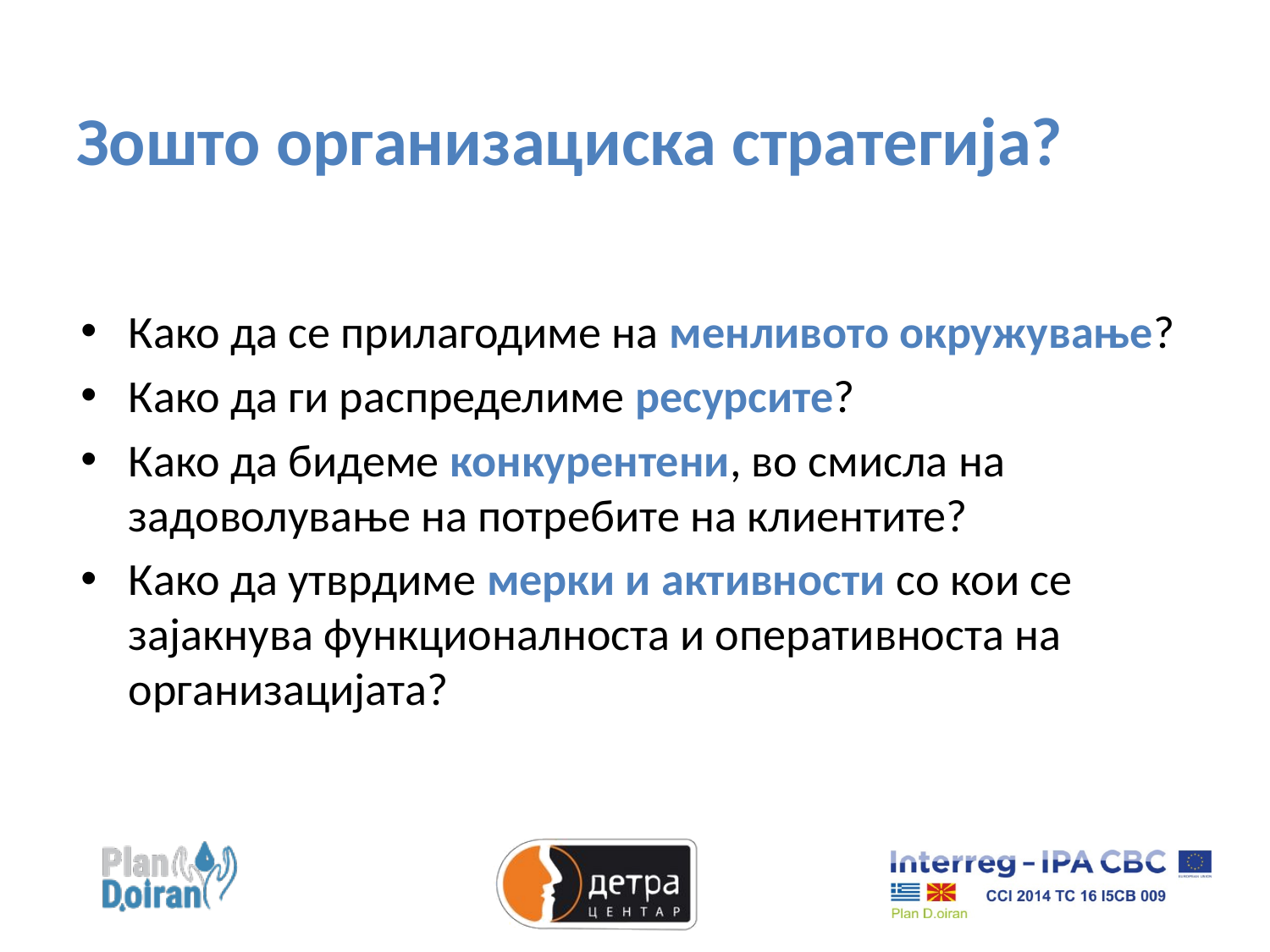

# Зошто организациска стратегија?
Како да се прилагодиме на менливото окружување?
Како да ги распределиме ресурсите?
Како да бидеме конкурентени, во смисла на задоволување на потребите на клиентите?
Како да утврдиме мерки и активности со кои се зајакнува функционалноста и оперативноста на организацијата?